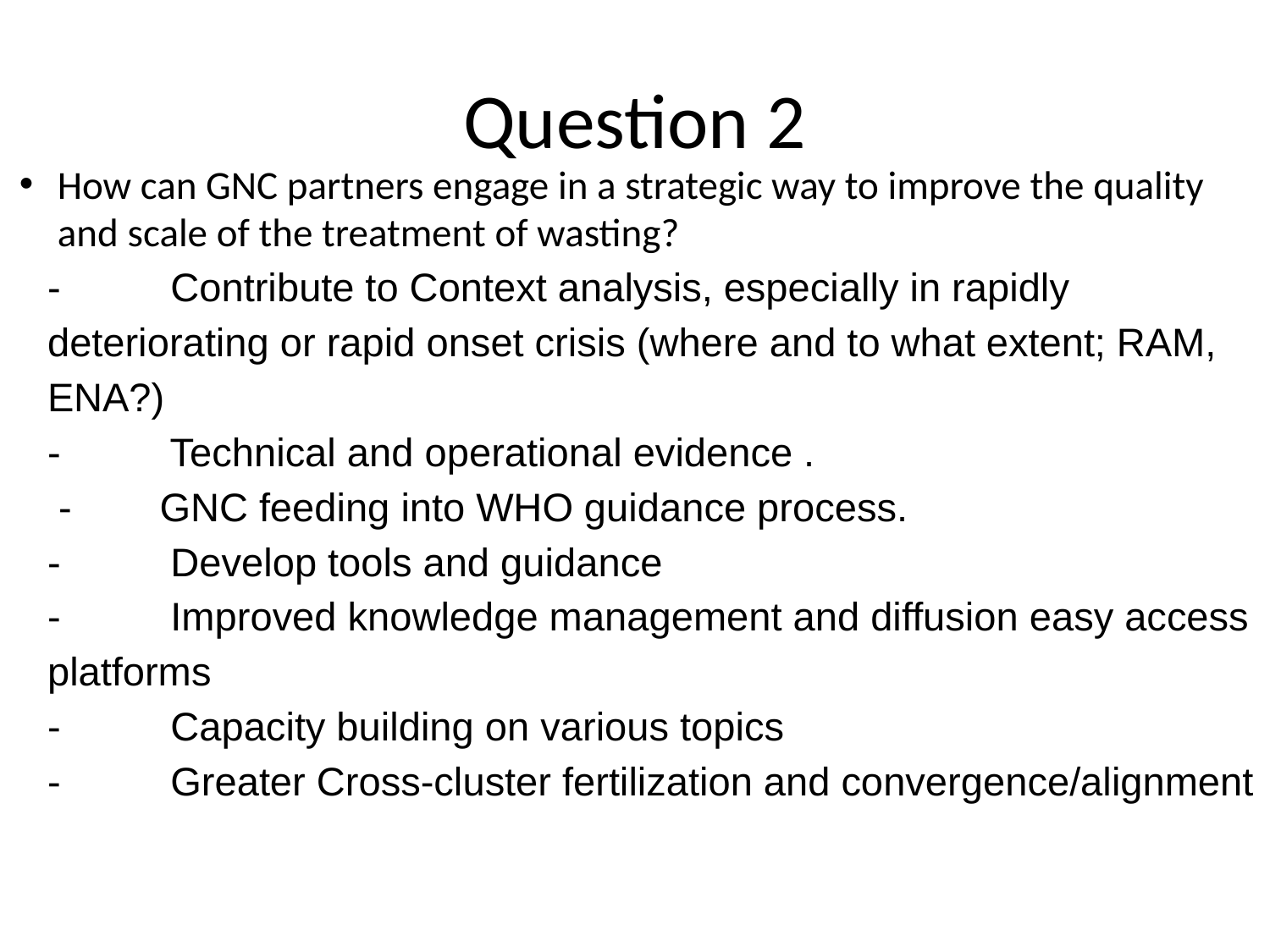

# Question 2
How can GNC partners engage in a strategic way to improve the quality and scale of the treatment of wasting?
-          Contribute to Context analysis, especially in rapidly deteriorating or rapid onset crisis (where and to what extent; RAM, ENA?)
-          Technical and operational evidence .
 -        GNC feeding into WHO guidance process.
-          Develop tools and guidance
-          Improved knowledge management and diffusion easy access platforms
-          Capacity building on various topics
-          Greater Cross-cluster fertilization and convergence/alignment